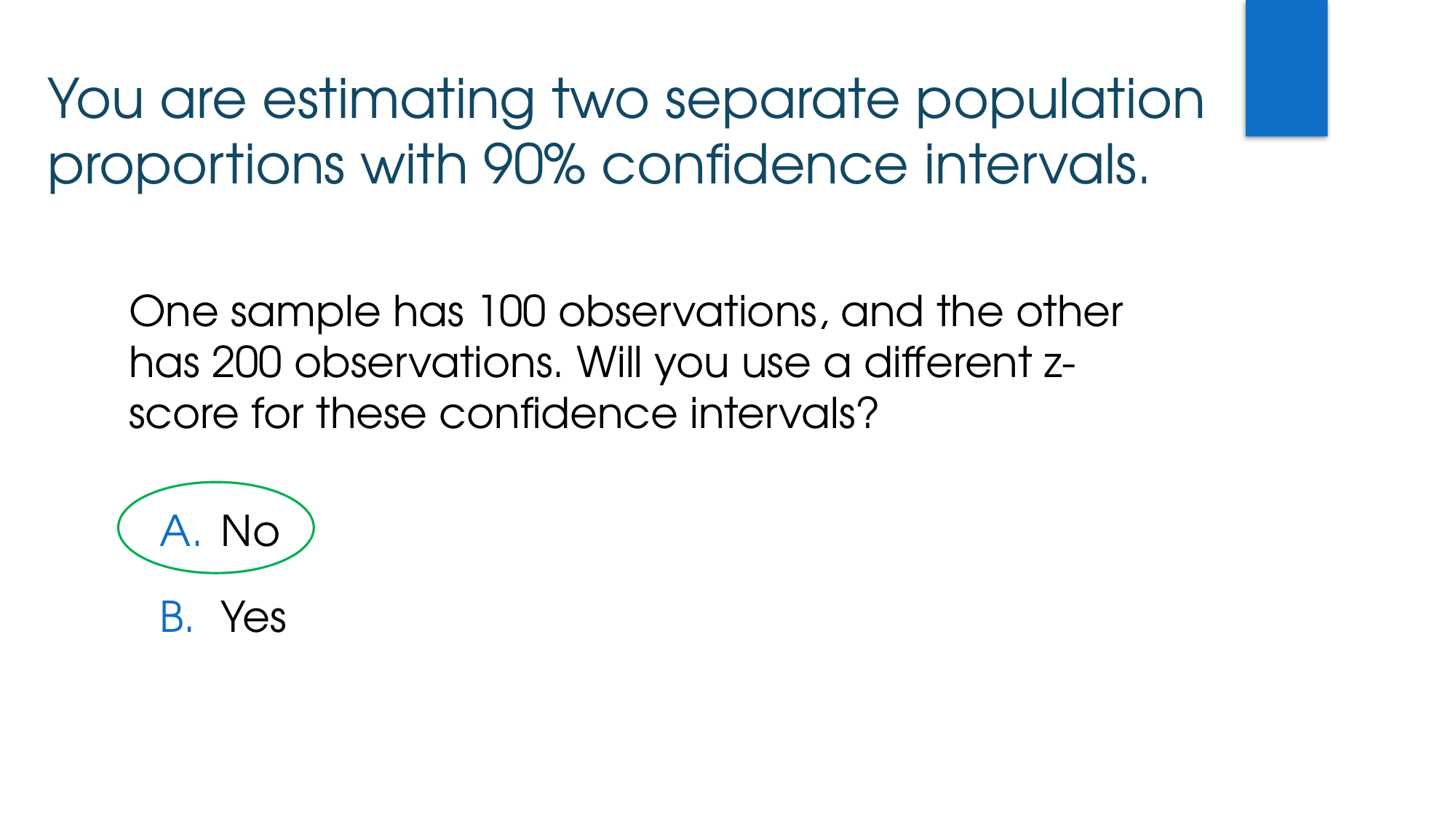

You are estimating two separate population proportions with 90% confidence intervals.
One sample has 100 observations, and the other has 200 observations. Will you use a different z-score for these confidence intervals?

No
Yes